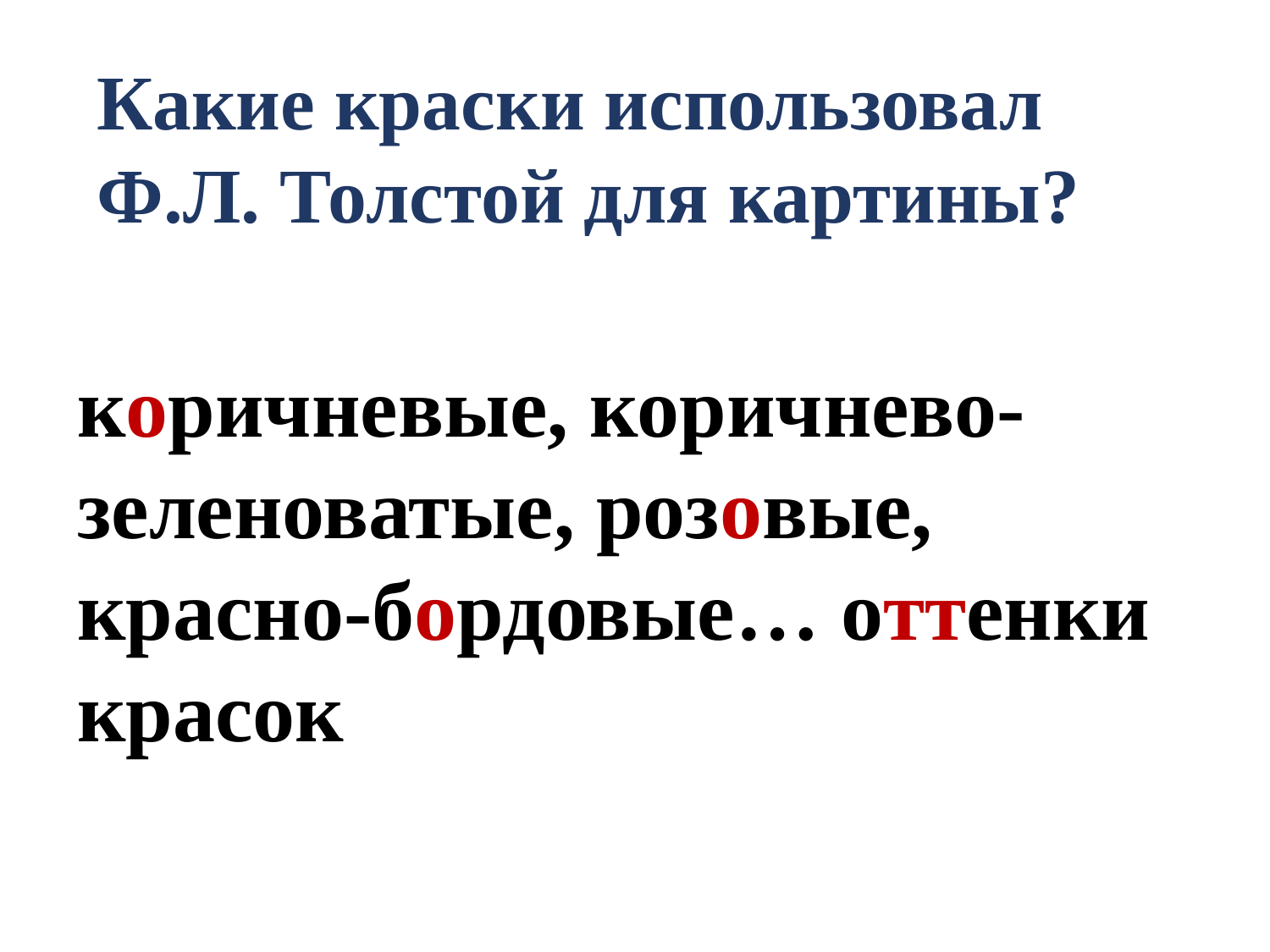

Какие краски использовал Ф.Л. Толстой для картины?
коричневые, коричнево- зеленоватые, розовые, красно-бордовые… оттенки красок